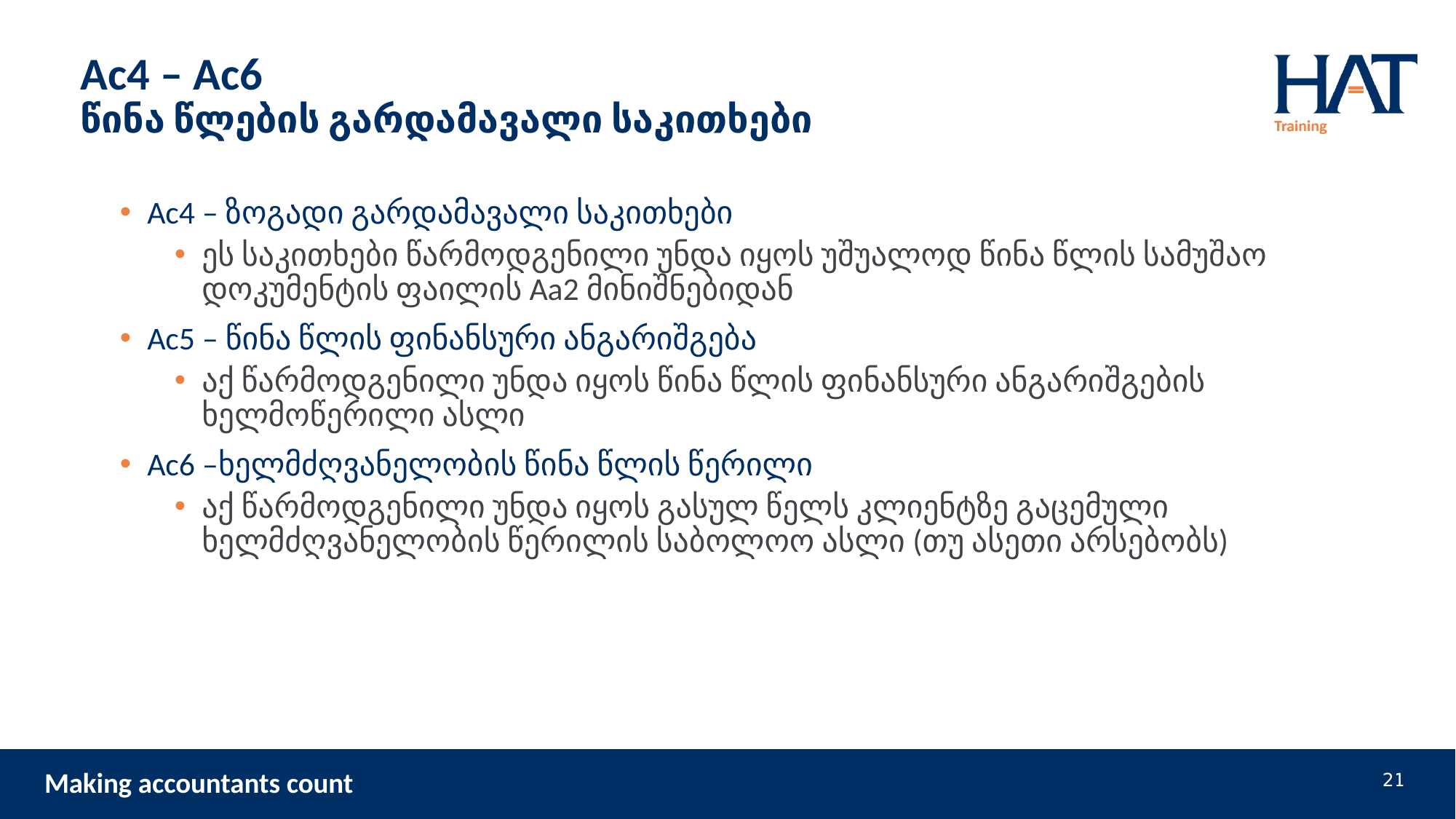

# Ac4 – Ac6 წინა წლების გარდამავალი საკითხები
Ac4 – ზოგადი გარდამავალი საკითხები
ეს საკითხები წარმოდგენილი უნდა იყოს უშუალოდ წინა წლის სამუშაო დოკუმენტის ფაილის Aa2 მინიშნებიდან
Ac5 – წინა წლის ფინანსური ანგარიშგება
აქ წარმოდგენილი უნდა იყოს წინა წლის ფინანსური ანგარიშგების ხელმოწერილი ასლი
Ac6 –ხელმძღვანელობის წინა წლის წერილი
აქ წარმოდგენილი უნდა იყოს გასულ წელს კლიენტზე გაცემული ხელმძღვანელობის წერილის საბოლოო ასლი (თუ ასეთი არსებობს)
21